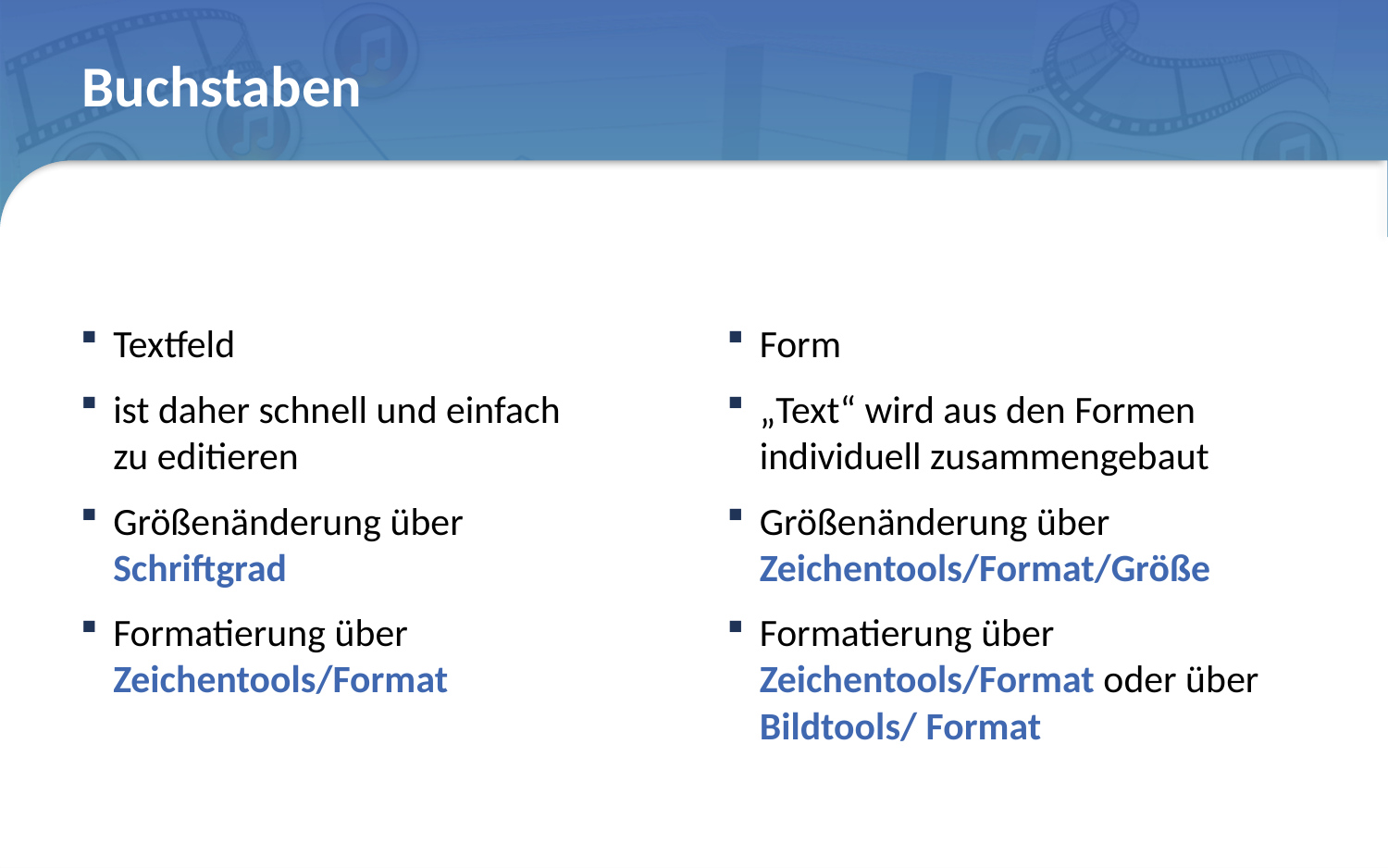

# Buchstaben
… mit WordArt erstellt
… aus dem Formen-Baukasten
Textfeld
ist daher schnell und einfach
zu editieren
Größenänderung über
Schriftgrad
Formatierung über Zeichentools/Format
Form
„Text“ wird aus den Formen individuell zusammengebaut
Größenänderung über Zeichentools/Format/Größe
Formatierung über Zeichentools/Format oder über Bildtools/ Format